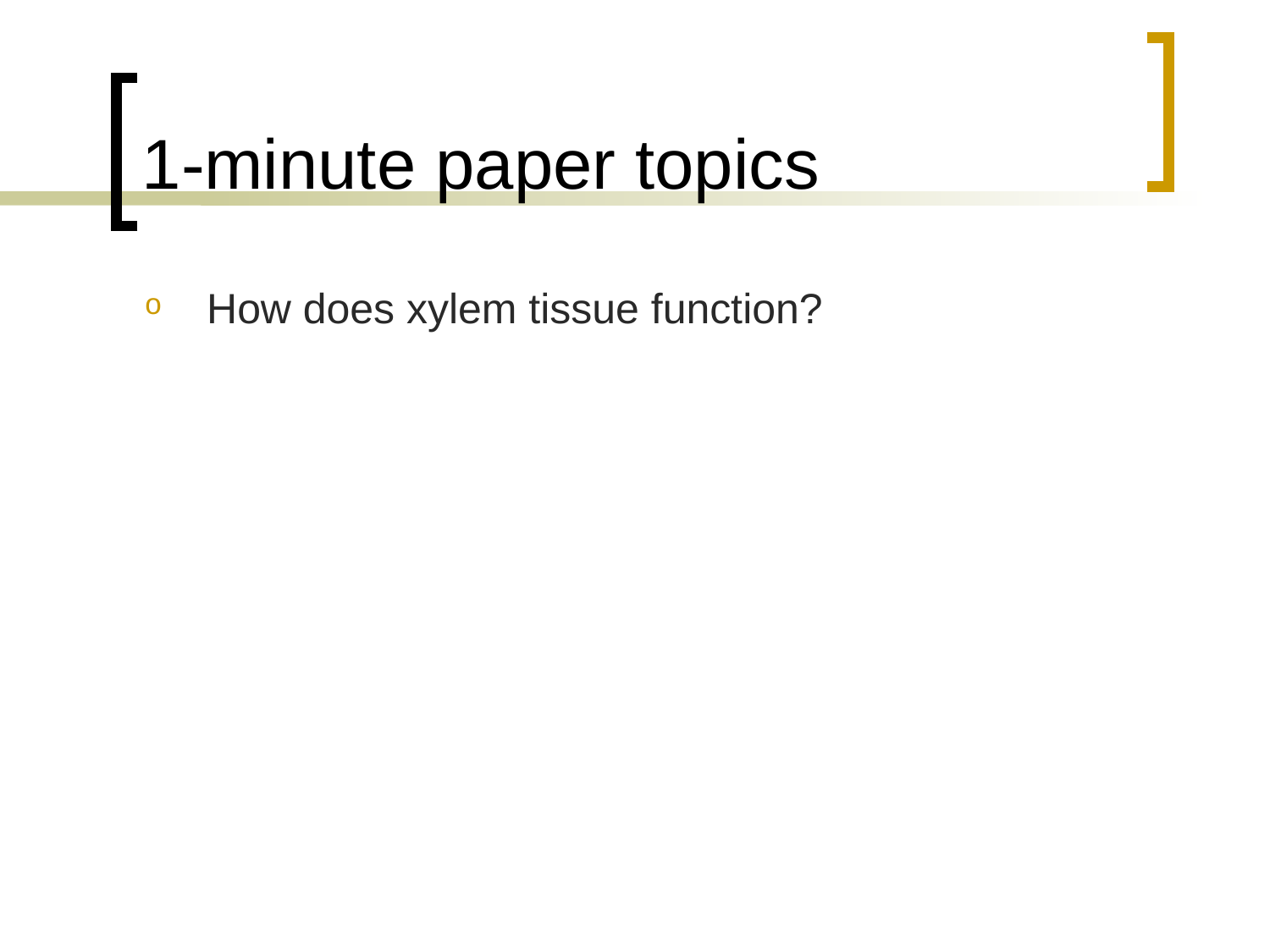

# 1-minute paper topics
How does xylem tissue function?